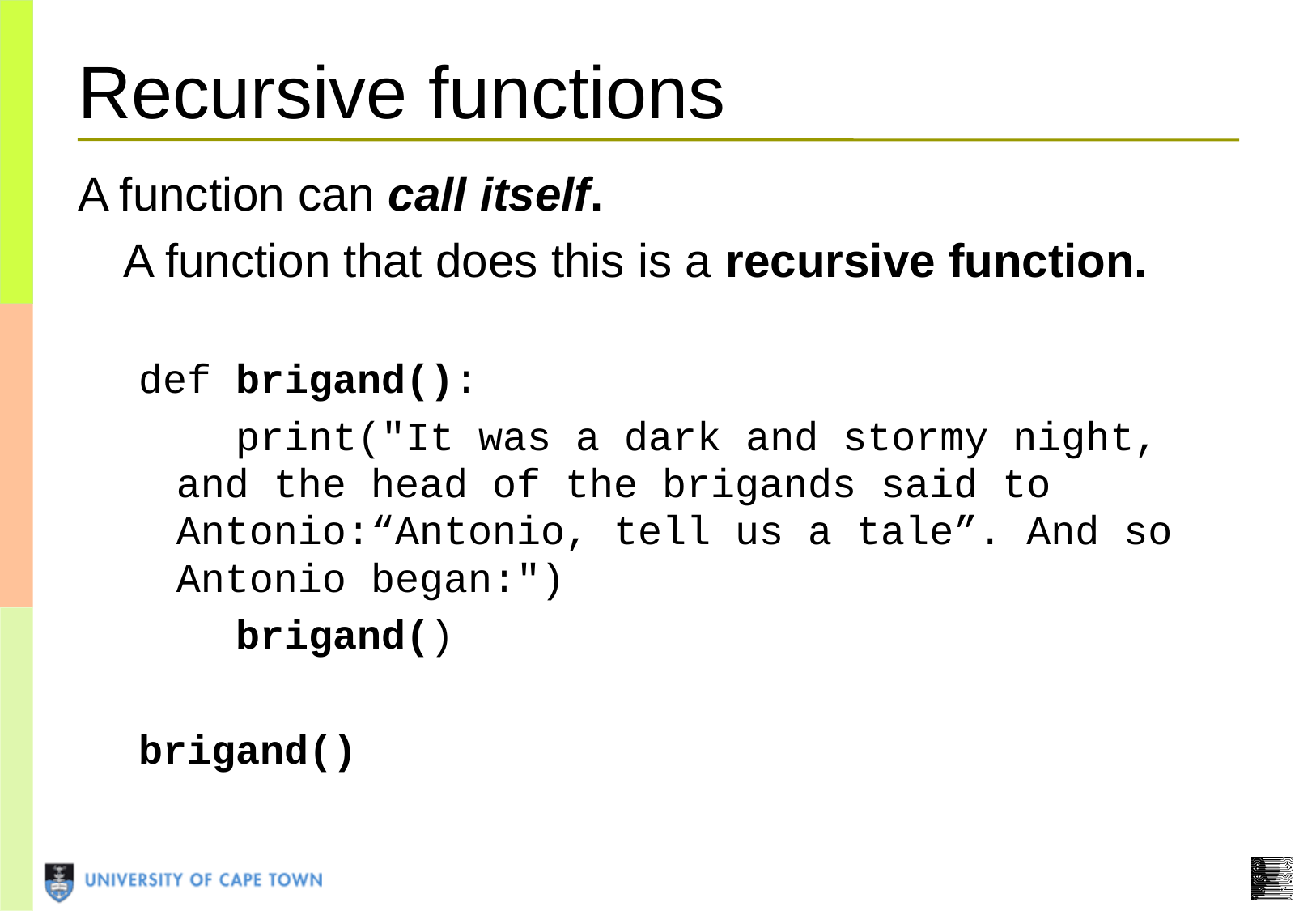

# Recursive functions
A function can call itself.
	A function that does this is a recursive function.

def brigand():
    print("It was a dark and stormy night, and the head of the brigands said to Antonio:“Antonio, tell us a tale”. And so Antonio began:")
    brigand()

brigand()